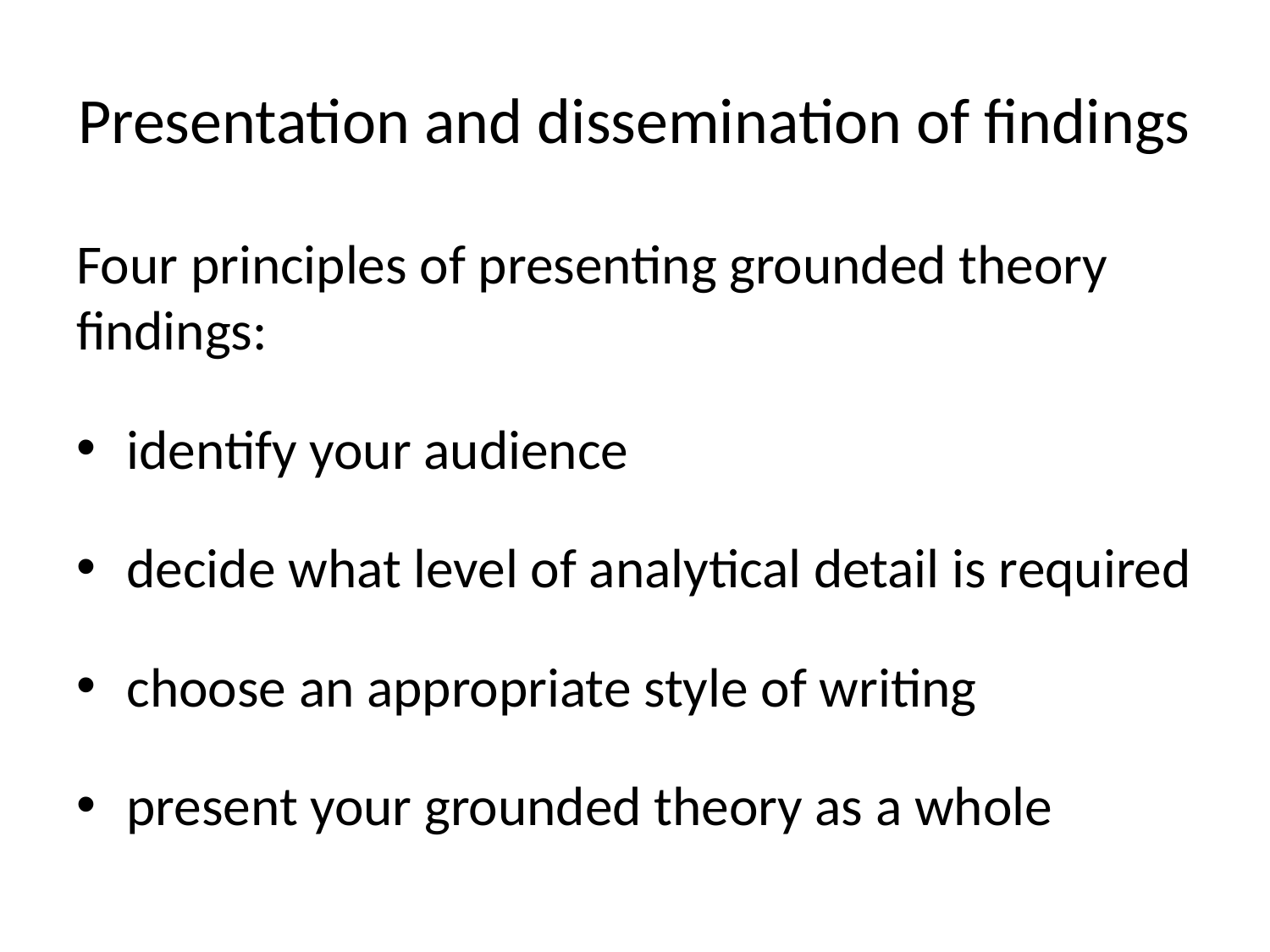

# Presentation and dissemination of findings
Four principles of presenting grounded theory findings:
identify your audience
decide what level of analytical detail is required
choose an appropriate style of writing
present your grounded theory as a whole